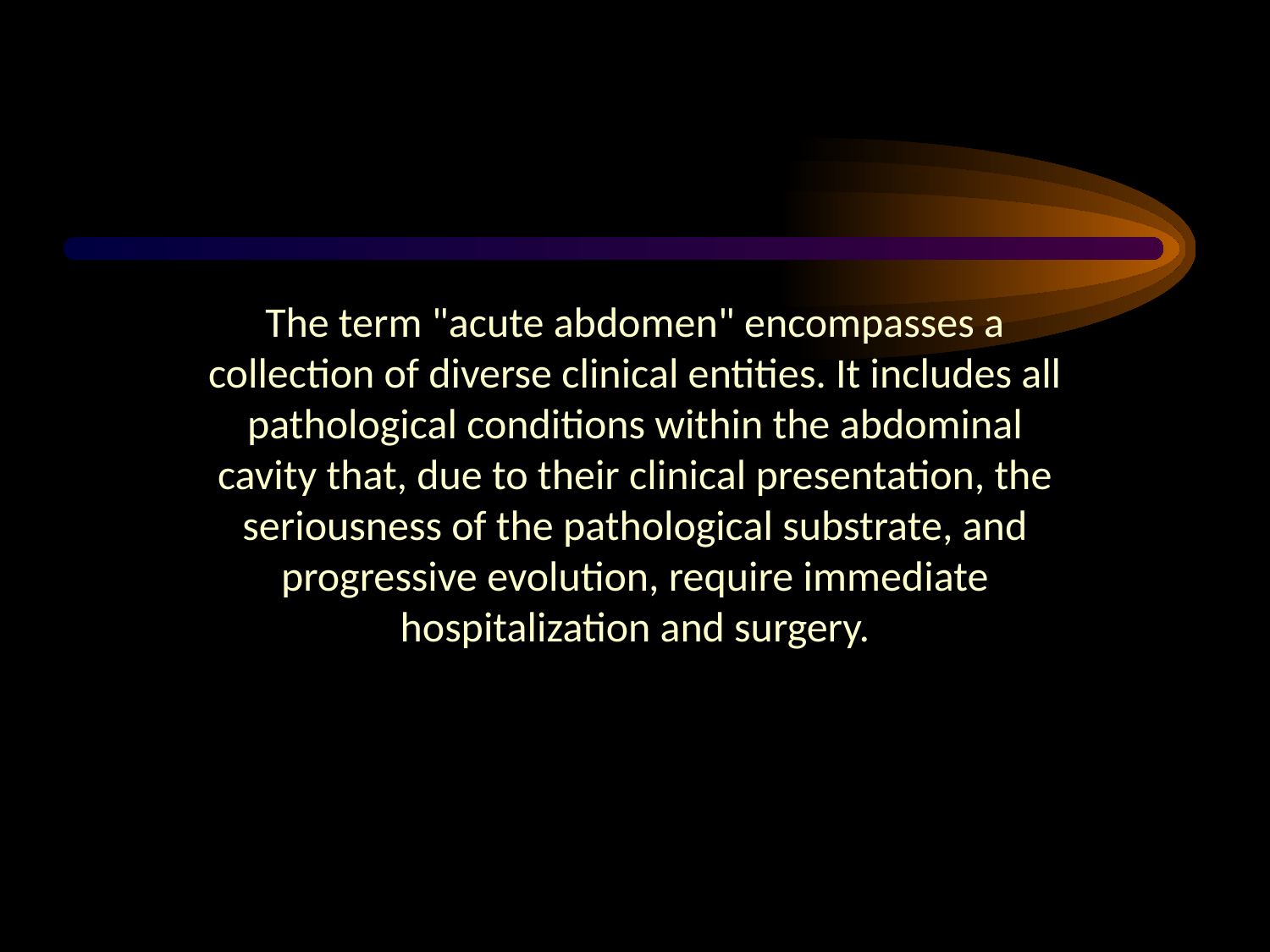

#
The term "acute abdomen" encompasses a collection of diverse clinical entities. It includes all pathological conditions within the abdominal cavity that, due to their clinical presentation, the seriousness of the pathological substrate, and progressive evolution, require immediate hospitalization and surgery.